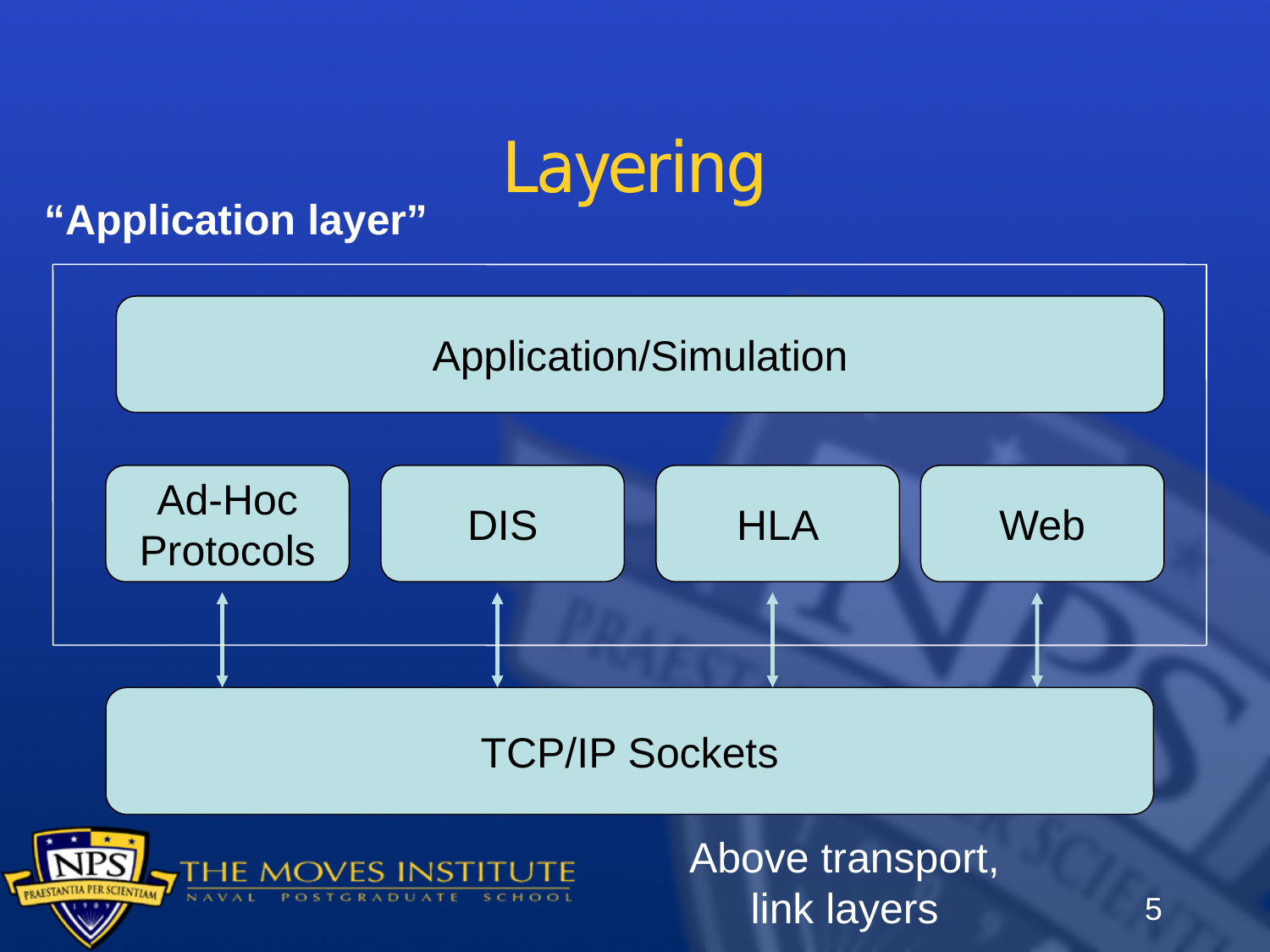

# Layering
“Application layer”

Application/Simulation
Ad-Hoc
Protocols
DIS
HLA
Web

TCP/IP Sockets
Above transport, link layers
5